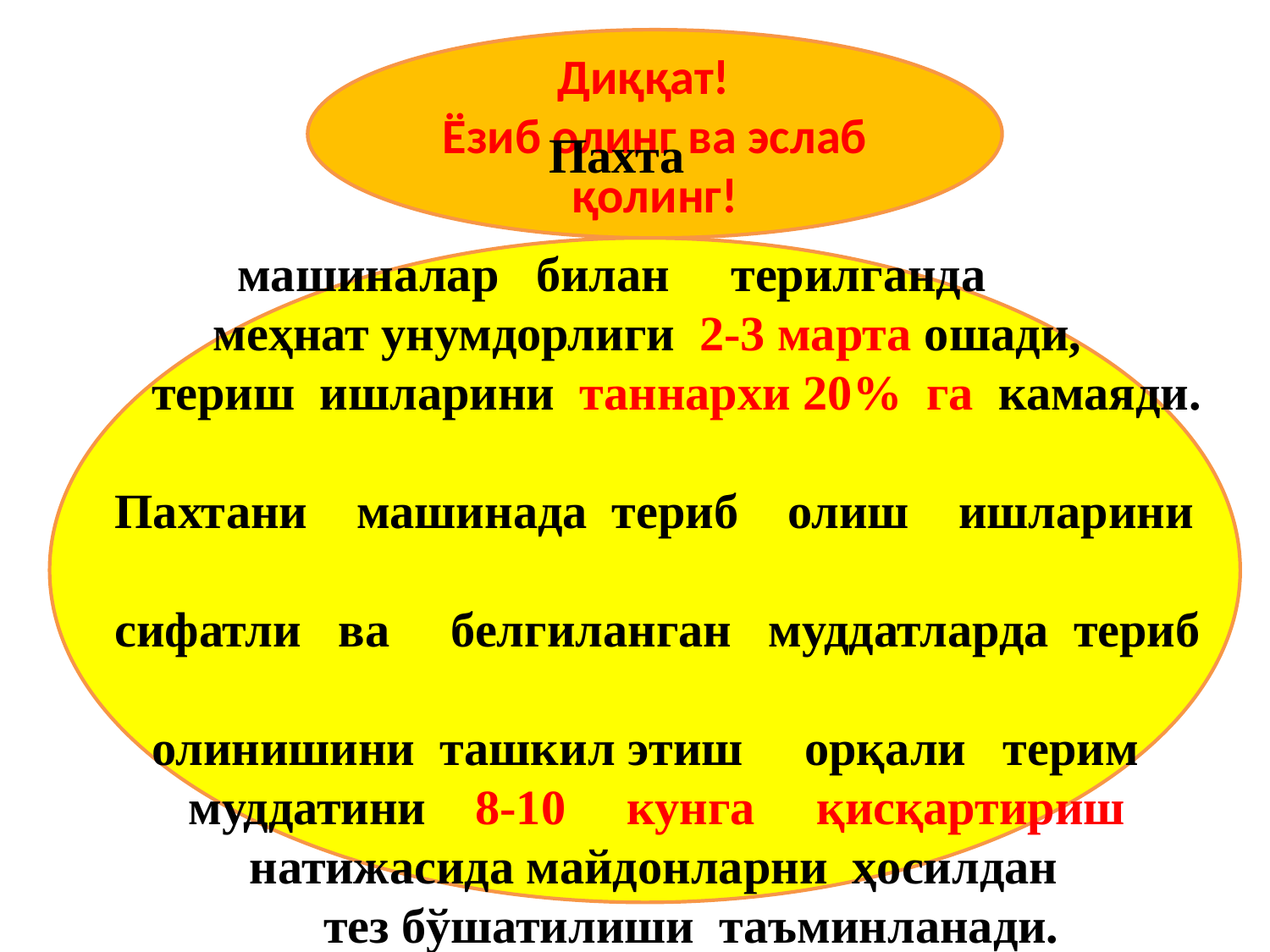

Диққат!
Ёзиб олинг ва эслаб қолинг!

                                         Пахта
          машиналар   билан     терилганда
        меҳнат унумдорлиги  2-3 марта ошади,
   териш  ишларини  таннархи 20%  га  камаяди.
Пахтани    машинада  териб    олиш    ишларини
сифатли   ва     белгиланган   муддатларда  териб
   олинишини  ташкил этиш     орқали   терим
      муддатини    8-10     кунга     қисқартириш
           натижасида майдонларни  ҳосилдан
                 тез бўшатилиши  таъминланади.